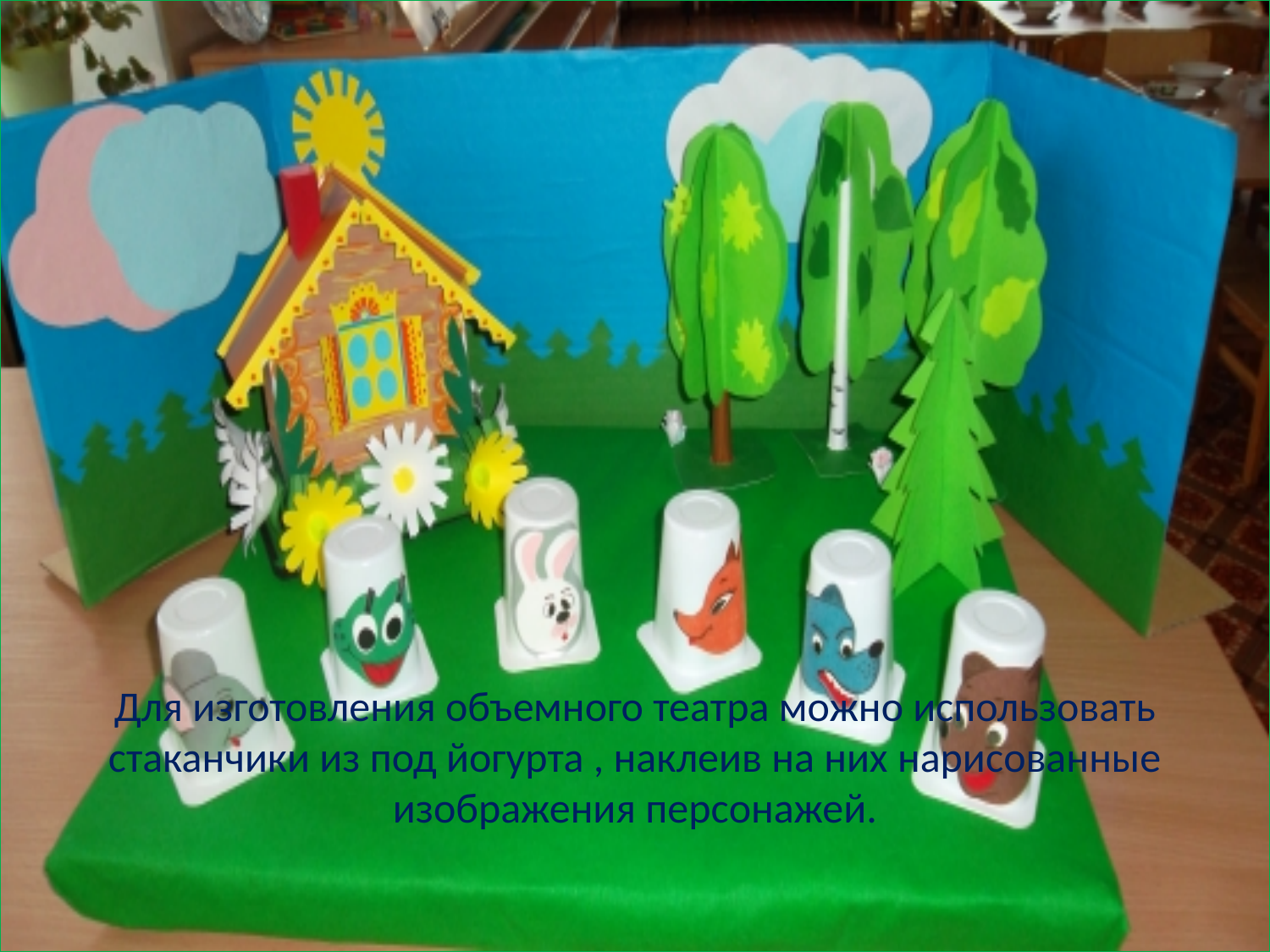

# Для изготовления объемного театра можно использовать стаканчики из под йогурта , наклеив на них нарисованные изображения персонажей.